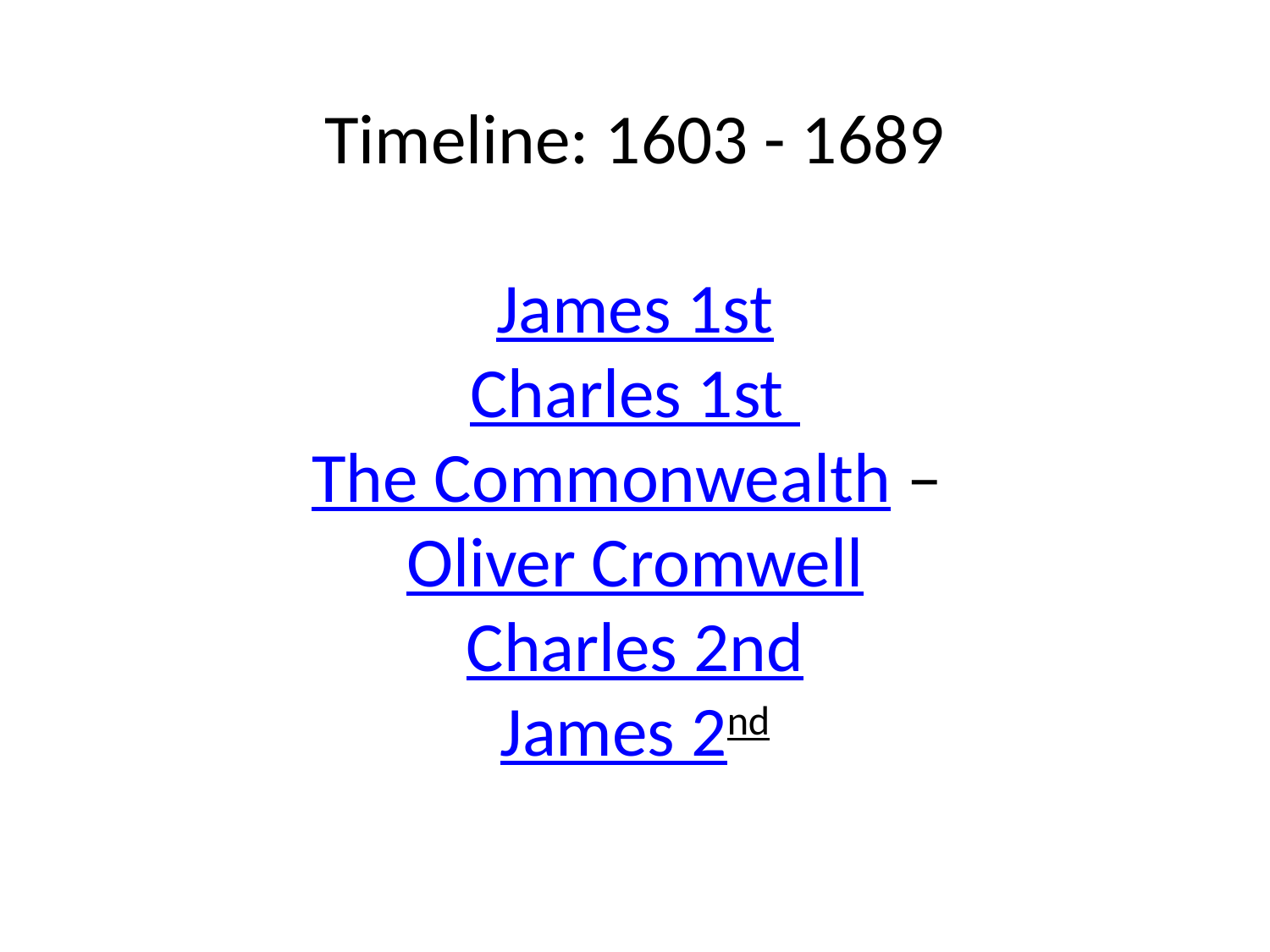

# Timeline: 1603 - 1689 James 1st Charles 1st The Commonwealth – Oliver Cromwell Charles 2nd James 2nd